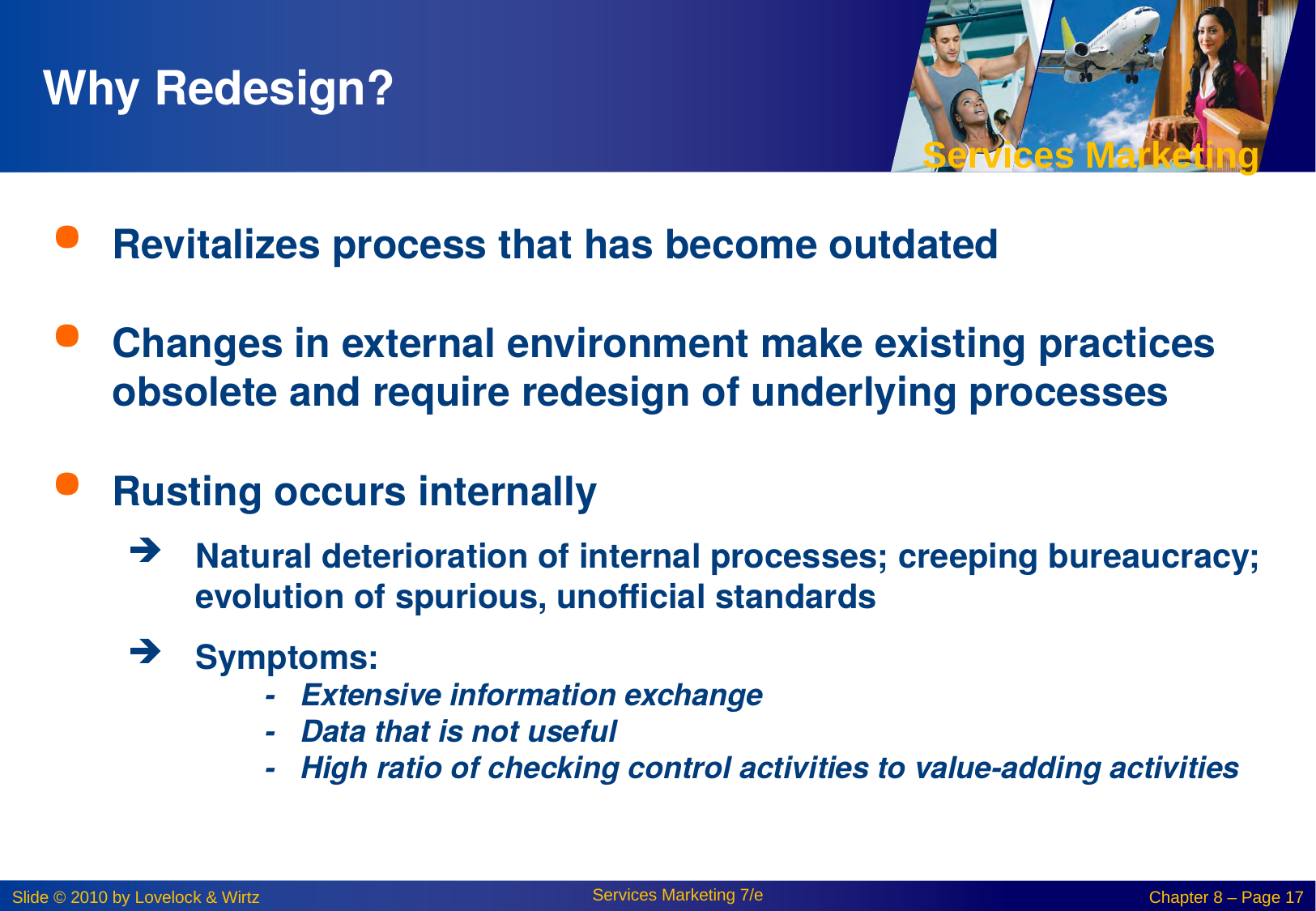

# Why Redesign?
Revitalizes process that has become outdated
Changes in external environment make existing practices obsolete and require redesign of underlying processes
Rusting occurs internally
Natural deterioration of internal processes; creeping bureaucracy; evolution of spurious, unofficial standards
Symptoms:
-   Extensive information exchange
-   Data that is not useful
-   High ratio of checking control activities to value-adding activities